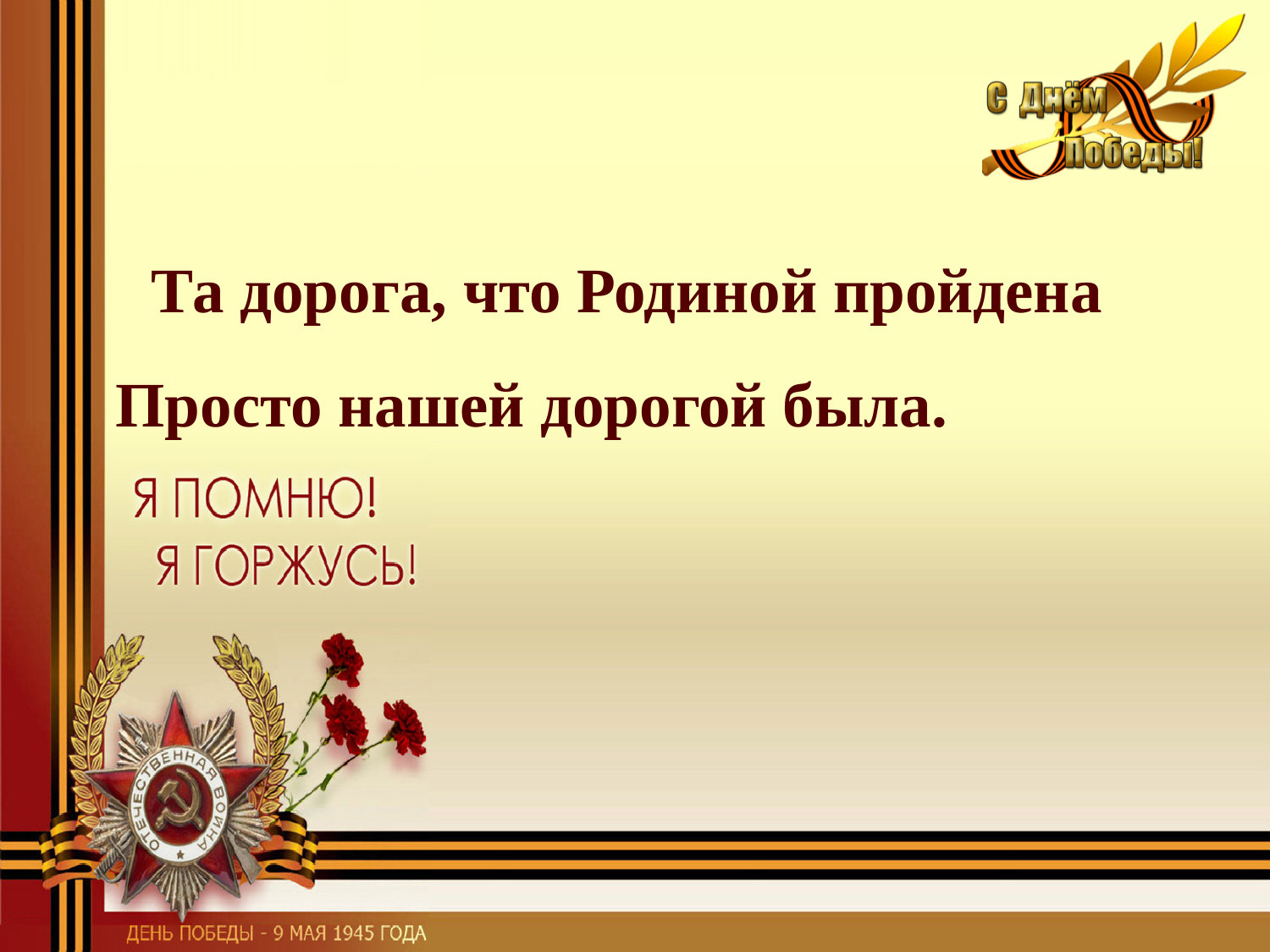

# Та дорога, что Родиной пройдена  Просто нашей дорогой была.